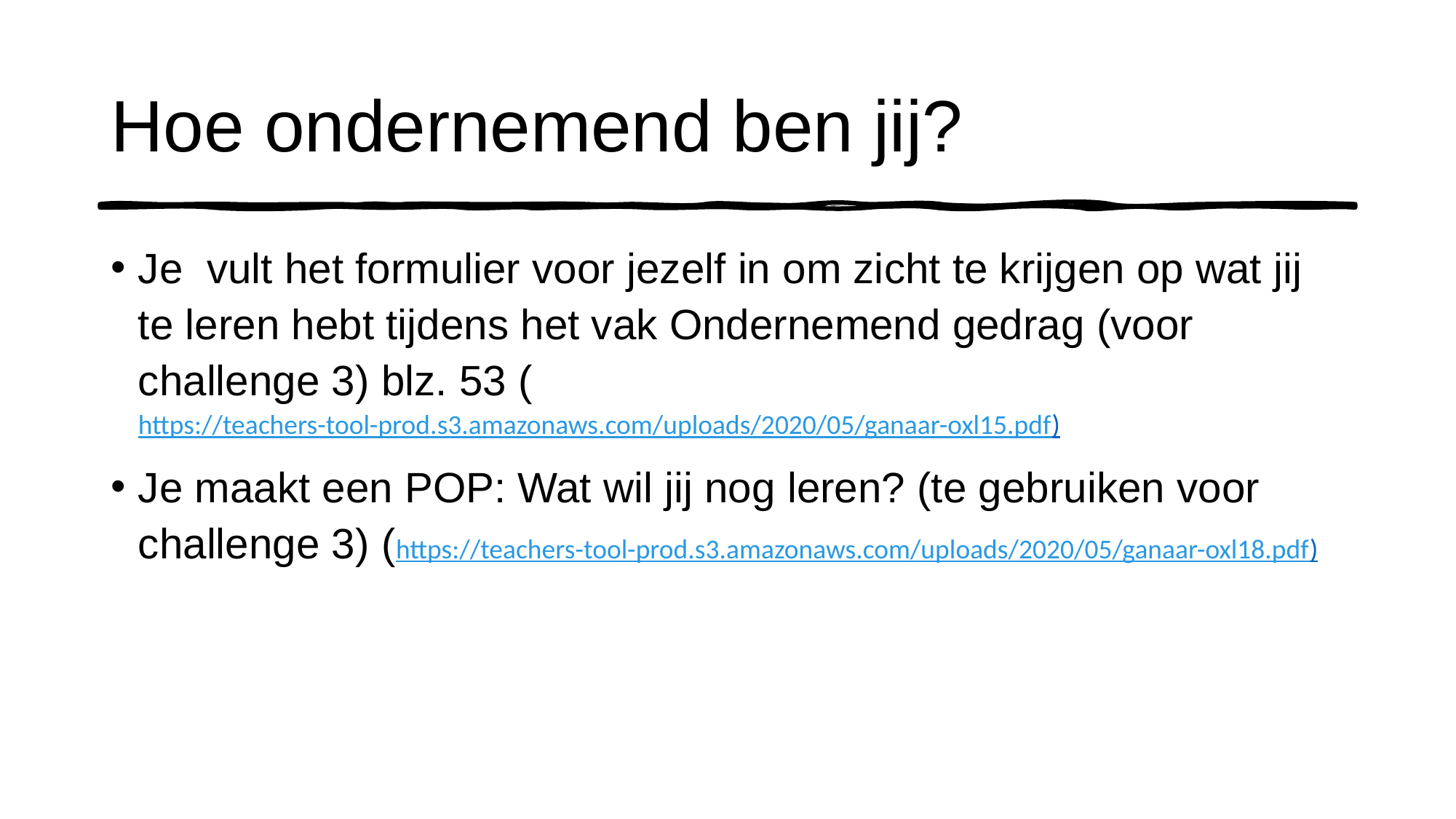

# Hoe ondernemend ben jij?
Je  vult het formulier voor jezelf in om zicht te krijgen op wat jij te leren hebt tijdens het vak Ondernemend gedrag (voor challenge 3) blz. 53 (https://teachers-tool-prod.s3.amazonaws.com/uploads/2020/05/ganaar-oxl15.pdf)
Je maakt een POP: Wat wil jij nog leren? (te gebruiken voor challenge 3) (https://teachers-tool-prod.s3.amazonaws.com/uploads/2020/05/ganaar-oxl18.pdf)